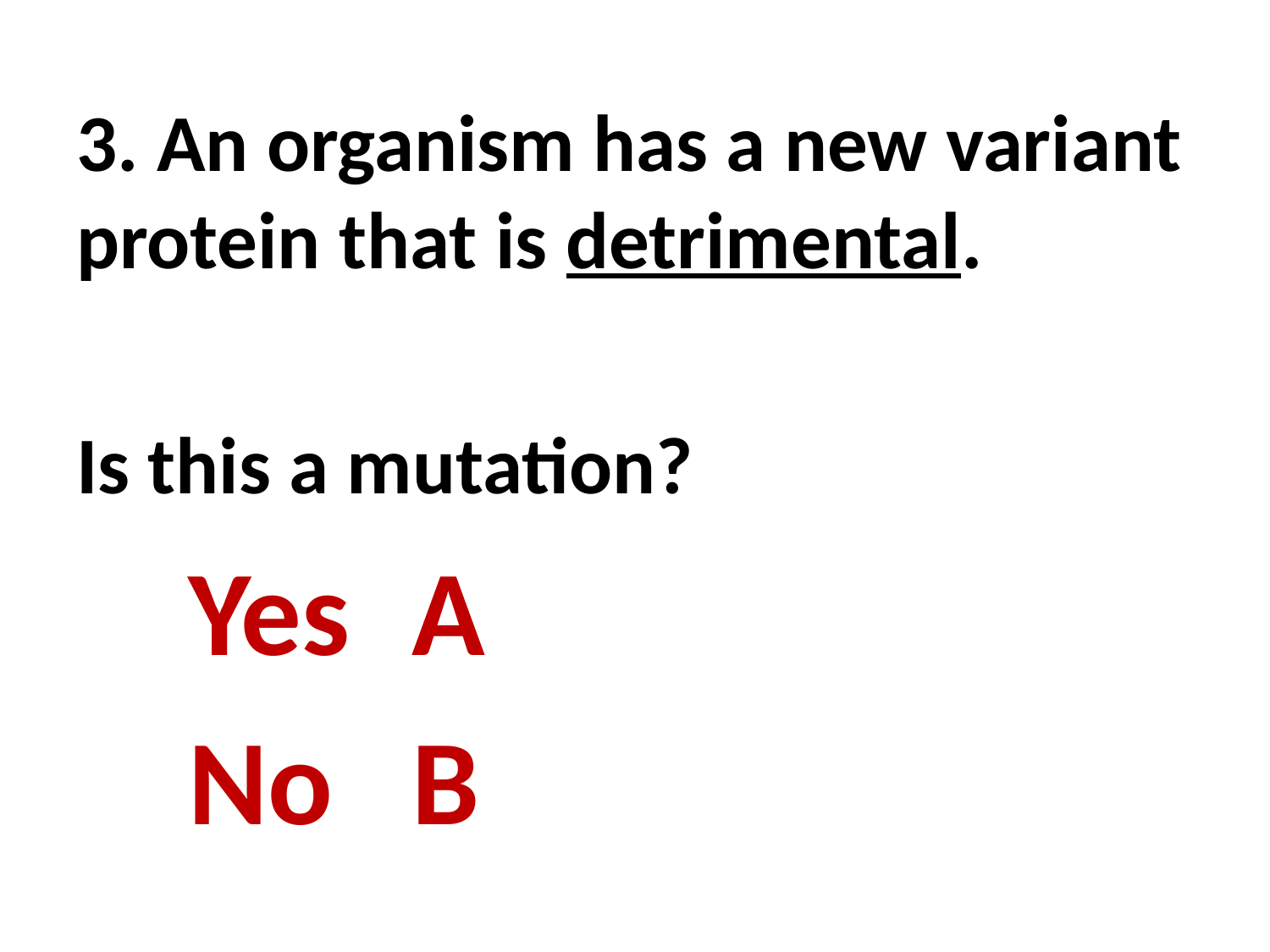

3. An organism has a new variant protein that is detrimental.

Is this a mutation?
		Yes		A
		No		B